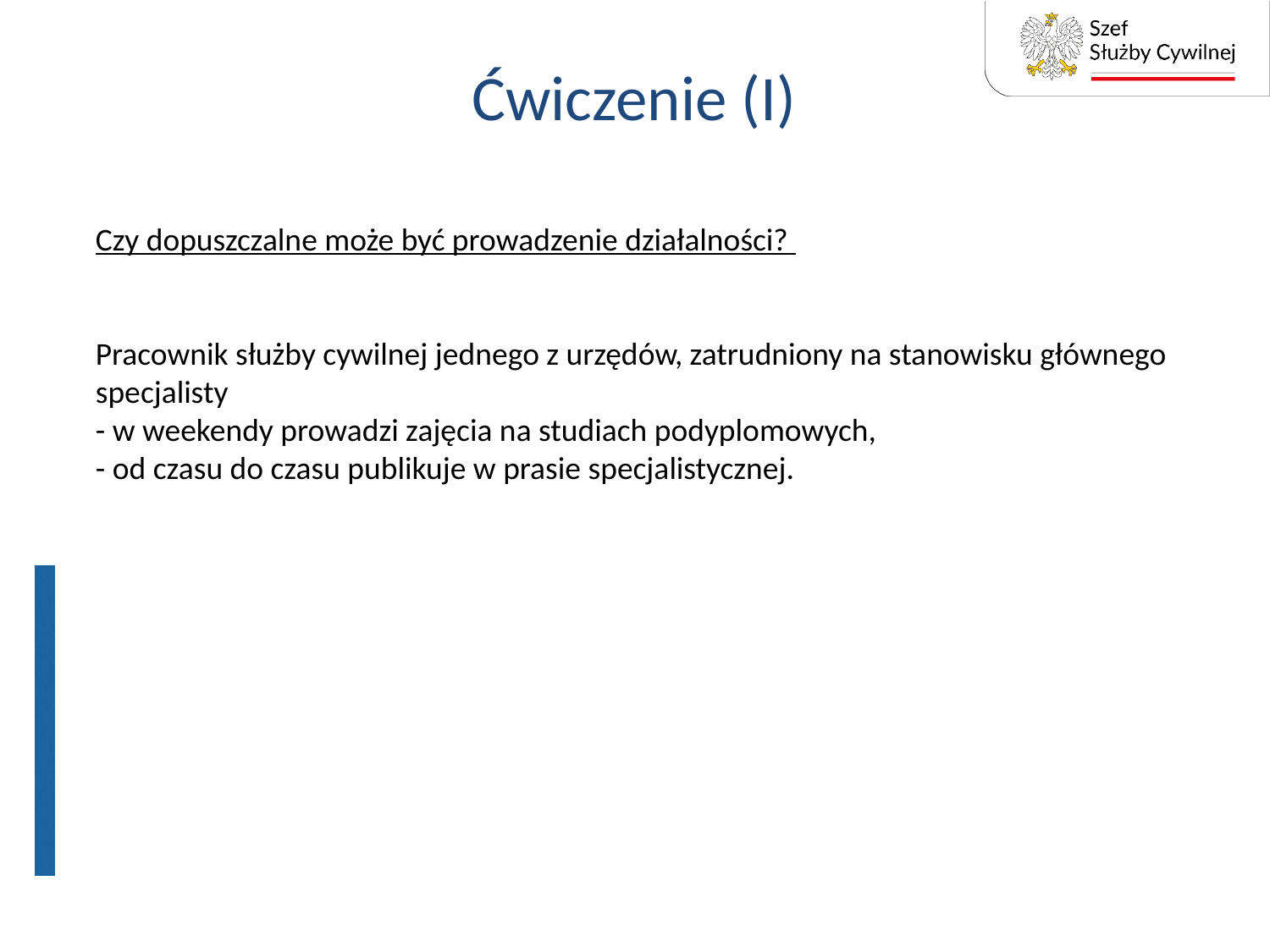

# Ćwiczenie (I)
Czy dopuszczalne może być prowadzenie działalności?

Pracownik służby cywilnej jednego z urzędów, zatrudniony na stanowisku głównego specjalisty
- w weekendy prowadzi zajęcia na studiach podyplomowych,
- od czasu do czasu publikuje w prasie specjalistycznej.